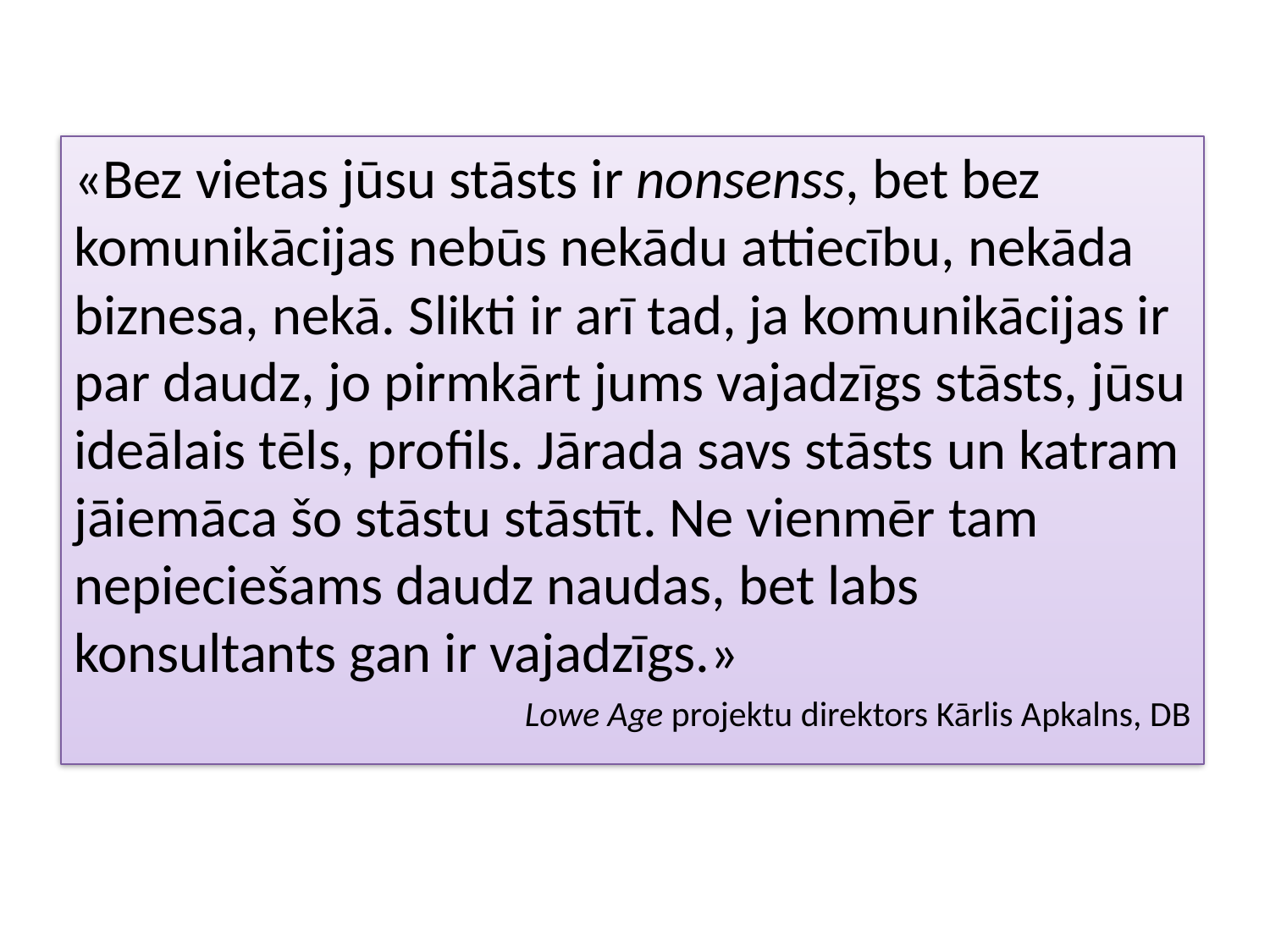

«Bez vietas jūsu stāsts ir nonsenss, bet bez komunikācijas nebūs nekādu attiecību, nekāda biznesa, nekā. Slikti ir arī tad, ja komunikācijas ir par daudz, jo pirmkārt jums vajadzīgs stāsts, jūsu ideālais tēls, profils. Jārada savs stāsts un katram jāiemāca šo stāstu stāstīt. Ne vienmēr tam nepieciešams daudz naudas, bet labs konsultants gan ir vajadzīgs.»
Lowe Age projektu direktors Kārlis Apkalns, DB